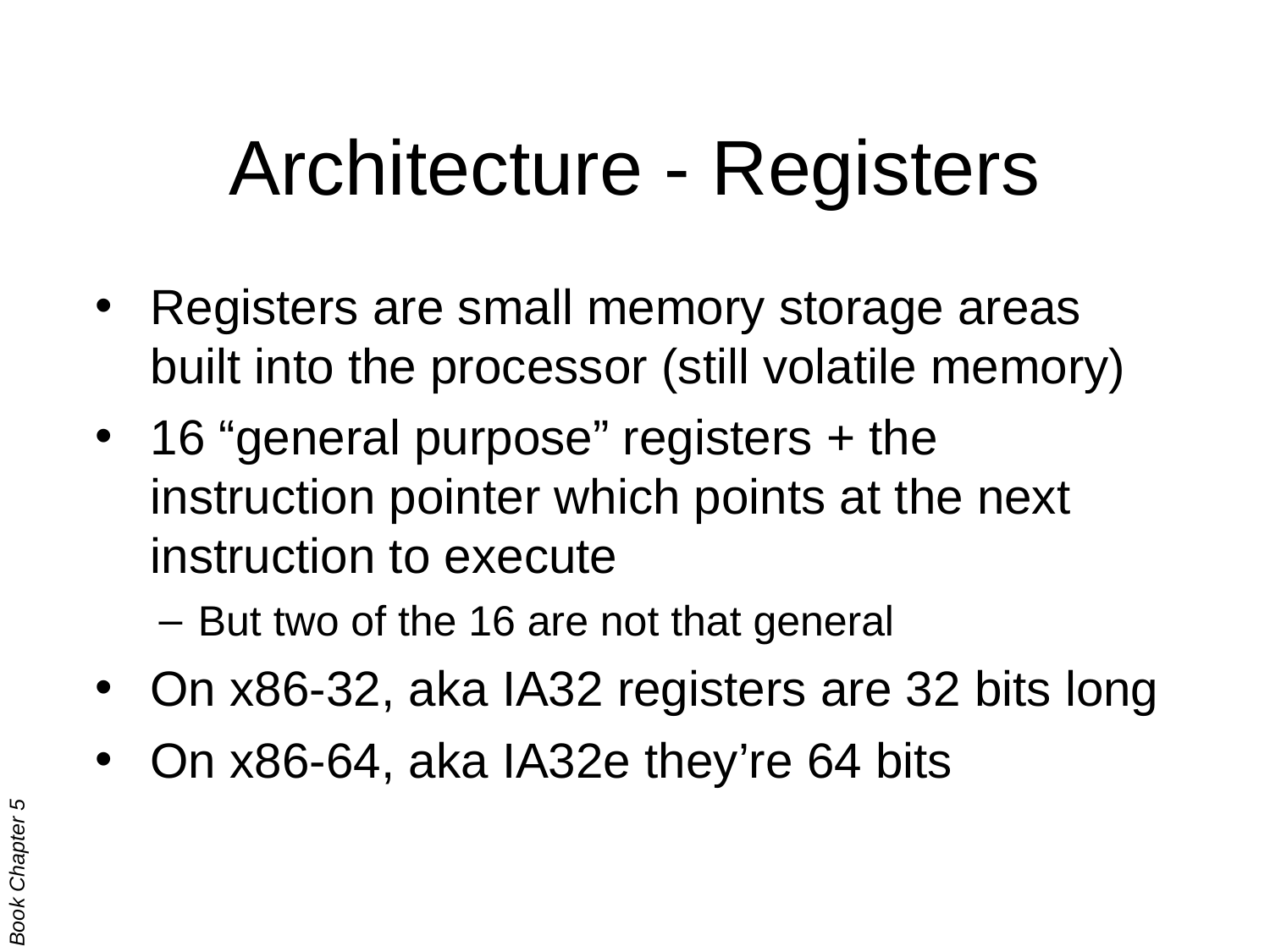

Architecture - Registers
Registers are small memory storage areas built into the processor (still volatile memory)
16 “general purpose” registers + the instruction pointer which points at the next instruction to execute
But two of the 16 are not that general
On x86-32, aka IA32 registers are 32 bits long
On x86-64, aka IA32e they’re 64 bits
Book Chapter 5